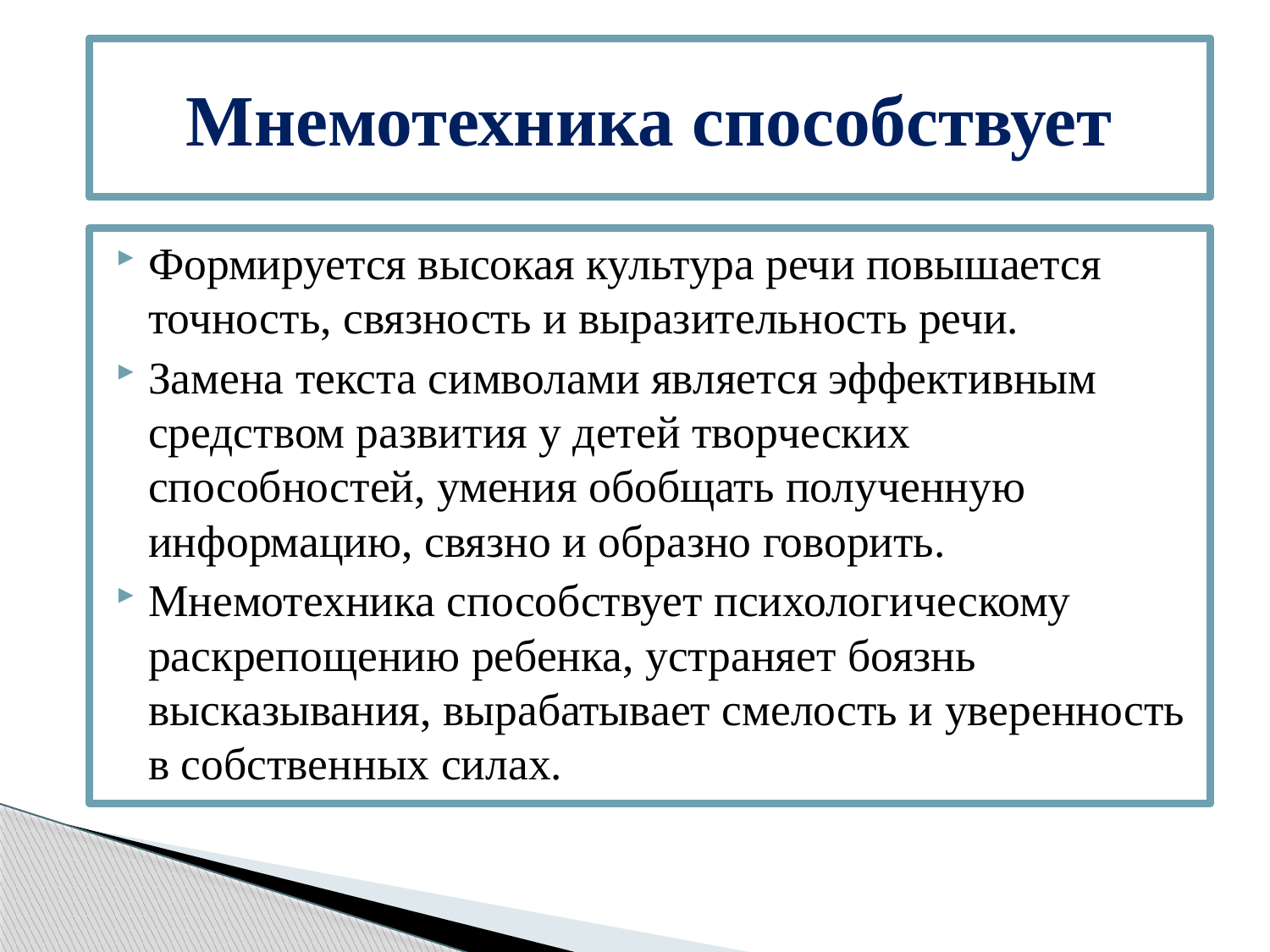

# Мнемотехника способствует
Формируется высокая культура речи повышается точность, связность и выразительность речи.
Замена текста символами является эффективным средством развития у детей творческих способностей, умения обобщать полученную информацию, связно и образно говорить.
Мнемотехника способствует психологическому раскрепощению ребенка, устраняет боязнь высказывания, вырабатывает смелость и уверенность в собственных силах.